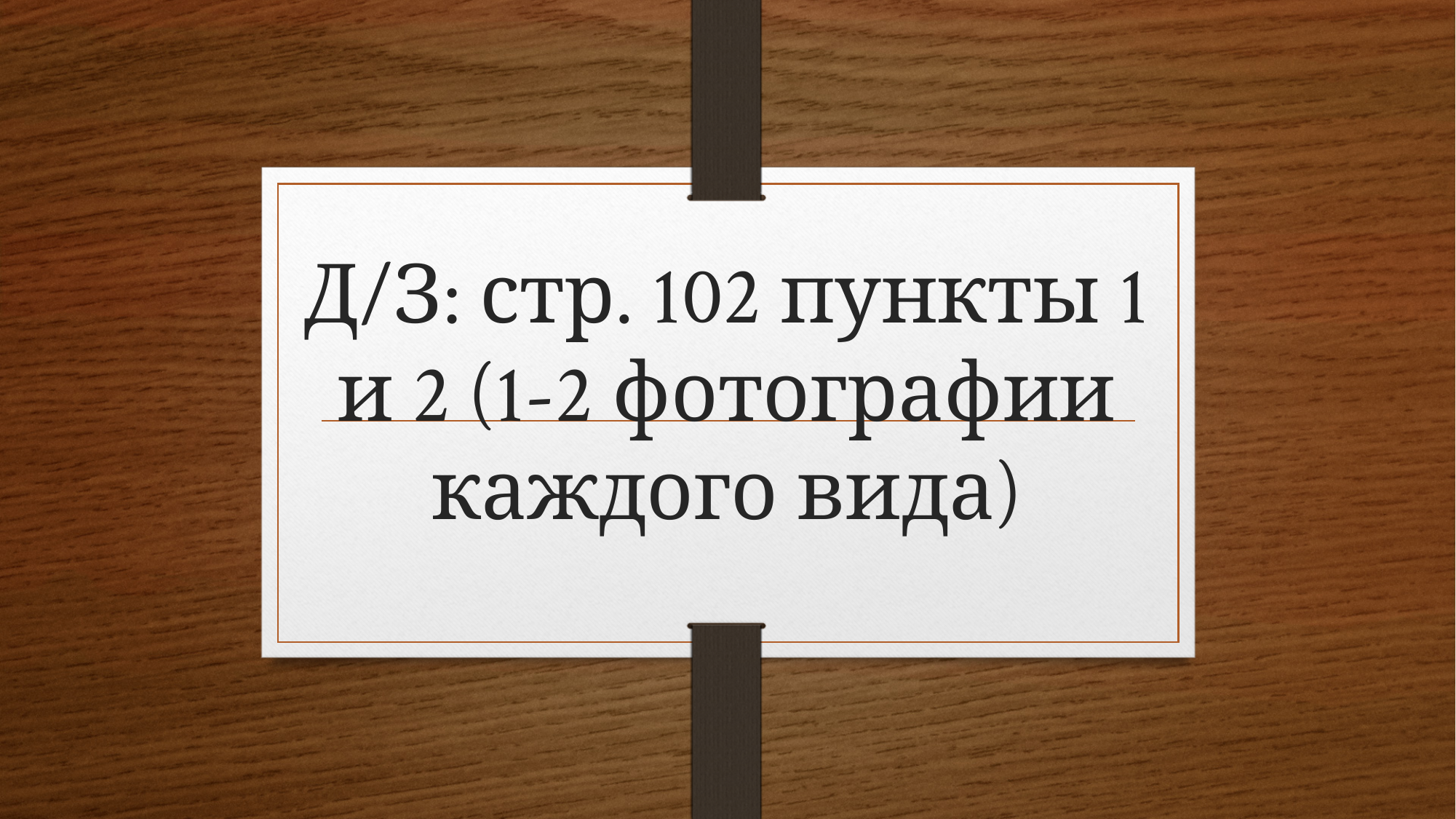

# Д/З: стр. 102 пункты 1 и 2 (1-2 фотографии каждого вида)